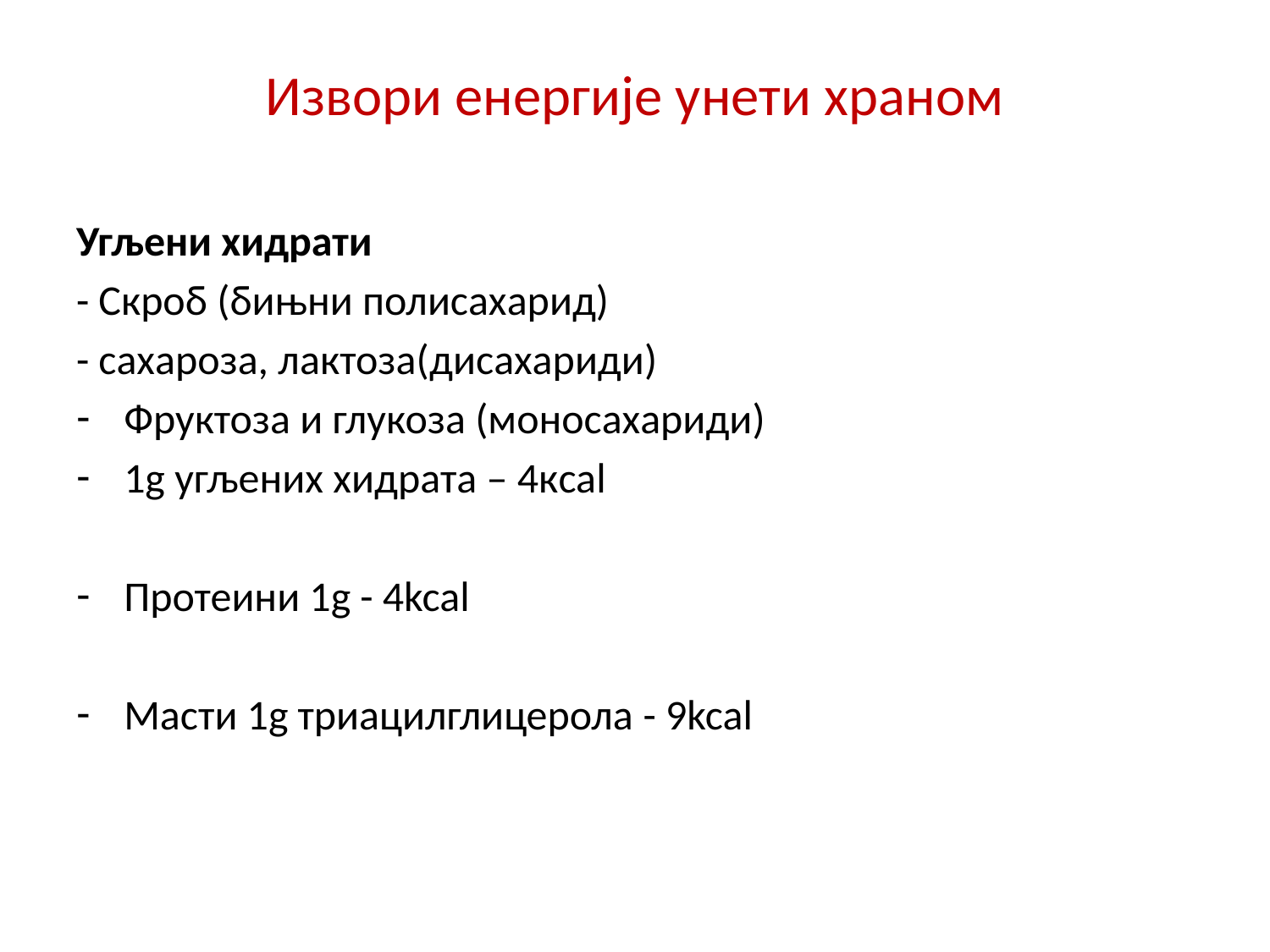

# Извори енергије унети храном

Угљени хидрати
- Скроб (бињни полисахарид)
- сахароза, лактоза(дисахариди)
Фруктоза и глукоза (моносахариди)
1g угљених хидрата – 4кcal

Протеини 1g - 4kcal

Масти 1g триацилглицерола - 9kcal